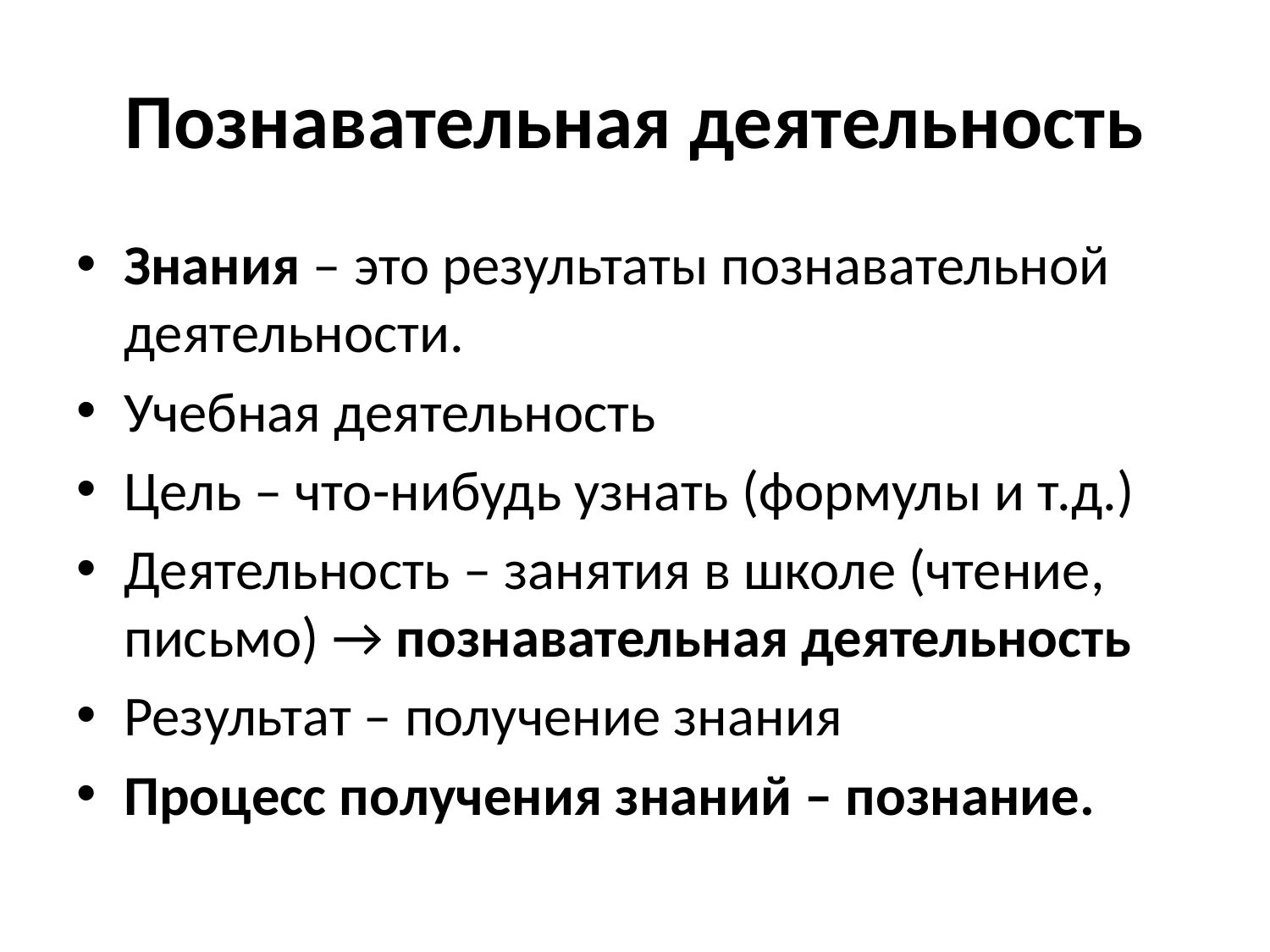

# Познавательная деятельность
Знания – это результаты познавательной деятельности.
Учебная деятельность
Цель – что-нибудь узнать (формулы и т.д.)
Деятельность – занятия в школе (чтение, письмо) → познавательная деятельность
Результат – получение знания
Процесс получения знаний – познание.